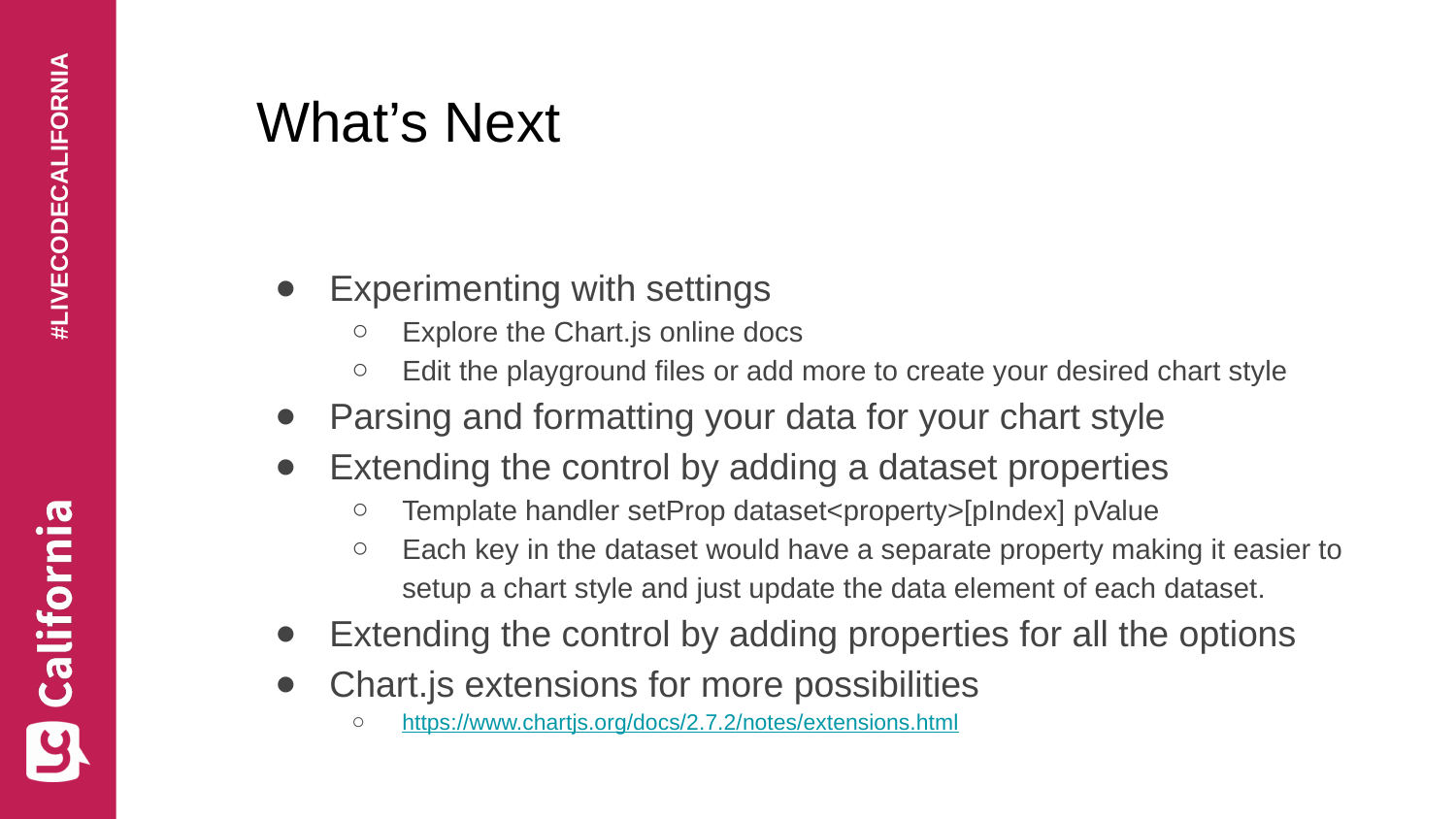

# What’s Next
Experimenting with settings
Explore the Chart.js online docs
Edit the playground files or add more to create your desired chart style
Parsing and formatting your data for your chart style
Extending the control by adding a dataset properties
Template handler setProp dataset<property>[pIndex] pValue
Each key in the dataset would have a separate property making it easier to setup a chart style and just update the data element of each dataset.
Extending the control by adding properties for all the options
Chart.js extensions for more possibilities
https://www.chartjs.org/docs/2.7.2/notes/extensions.html